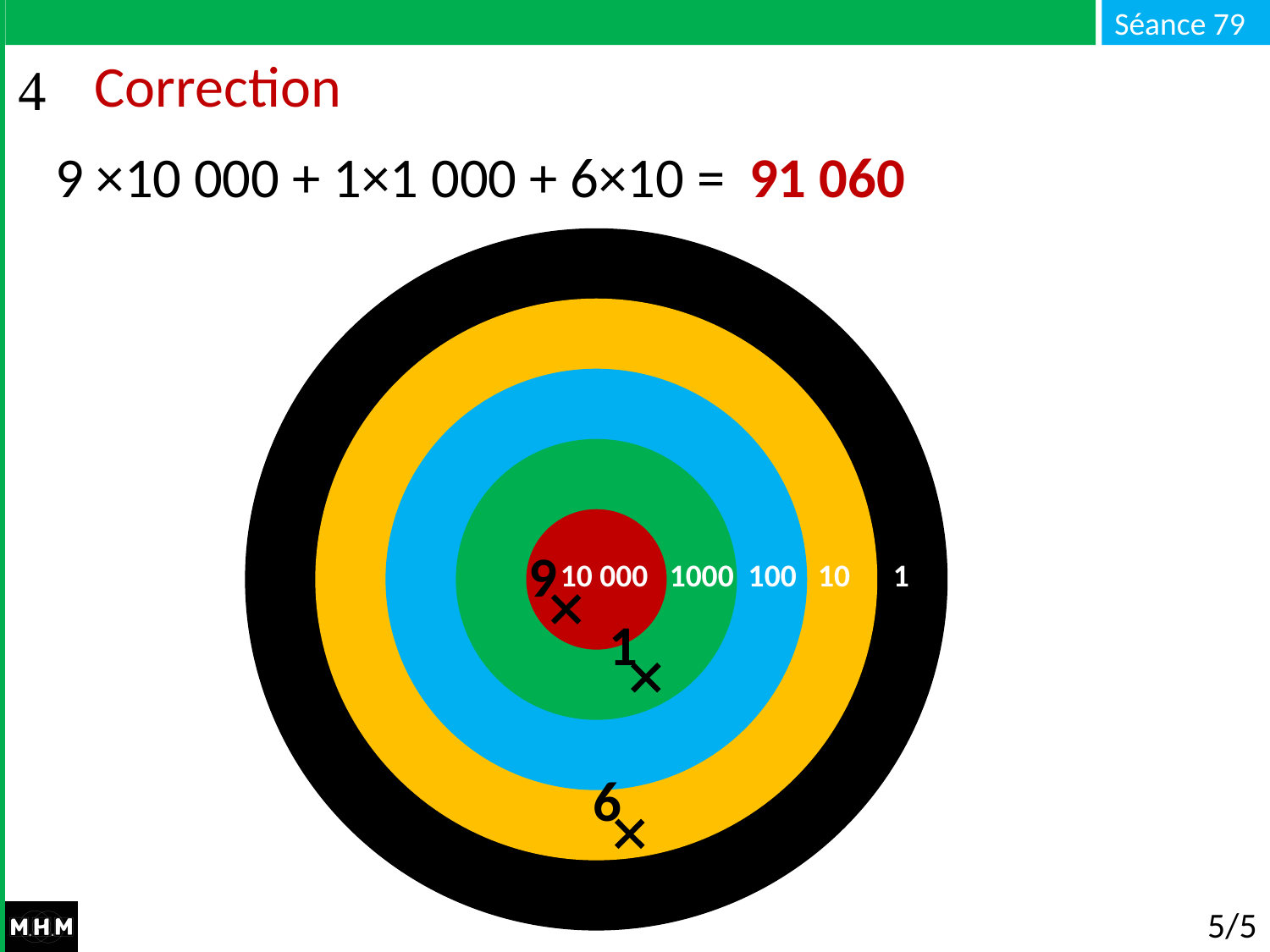

# Correction
9 ×10 000 + 1×1 000 + 6×10 =
91 060

10 000   1000  100   10      1
9

1

6

5/5